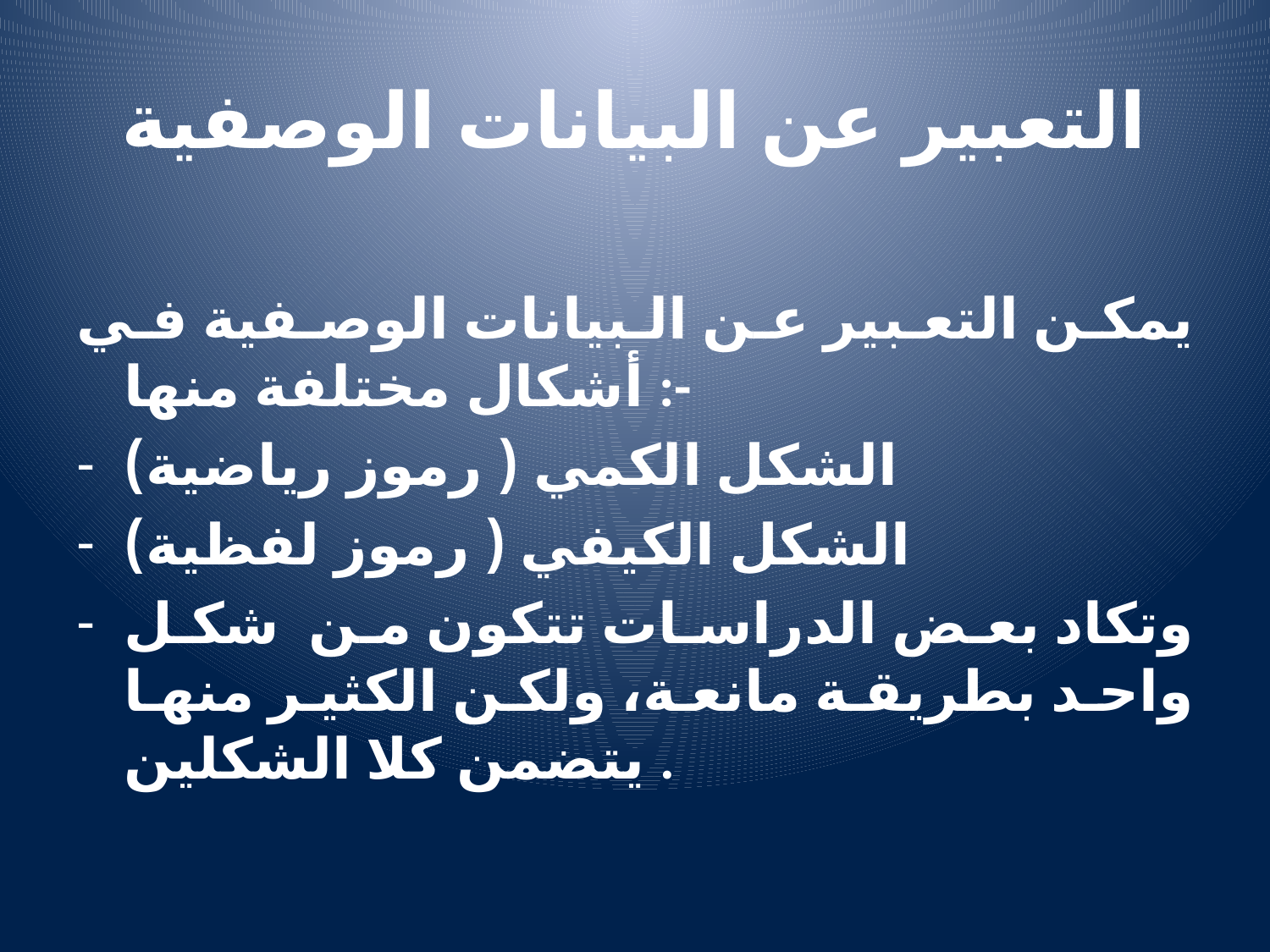

# التعبير عن البيانات الوصفية
يمكن التعبير عن البيانات الوصفية في أشكال مختلفة منها :-
الشكل الكمي ( رموز رياضية)
الشكل الكيفي ( رموز لفظية)
وتكاد بعض الدراسات تتكون من  شكل واحد بطريقة مانعة، ولكن الكثير منها يتضمن كلا الشكلين .